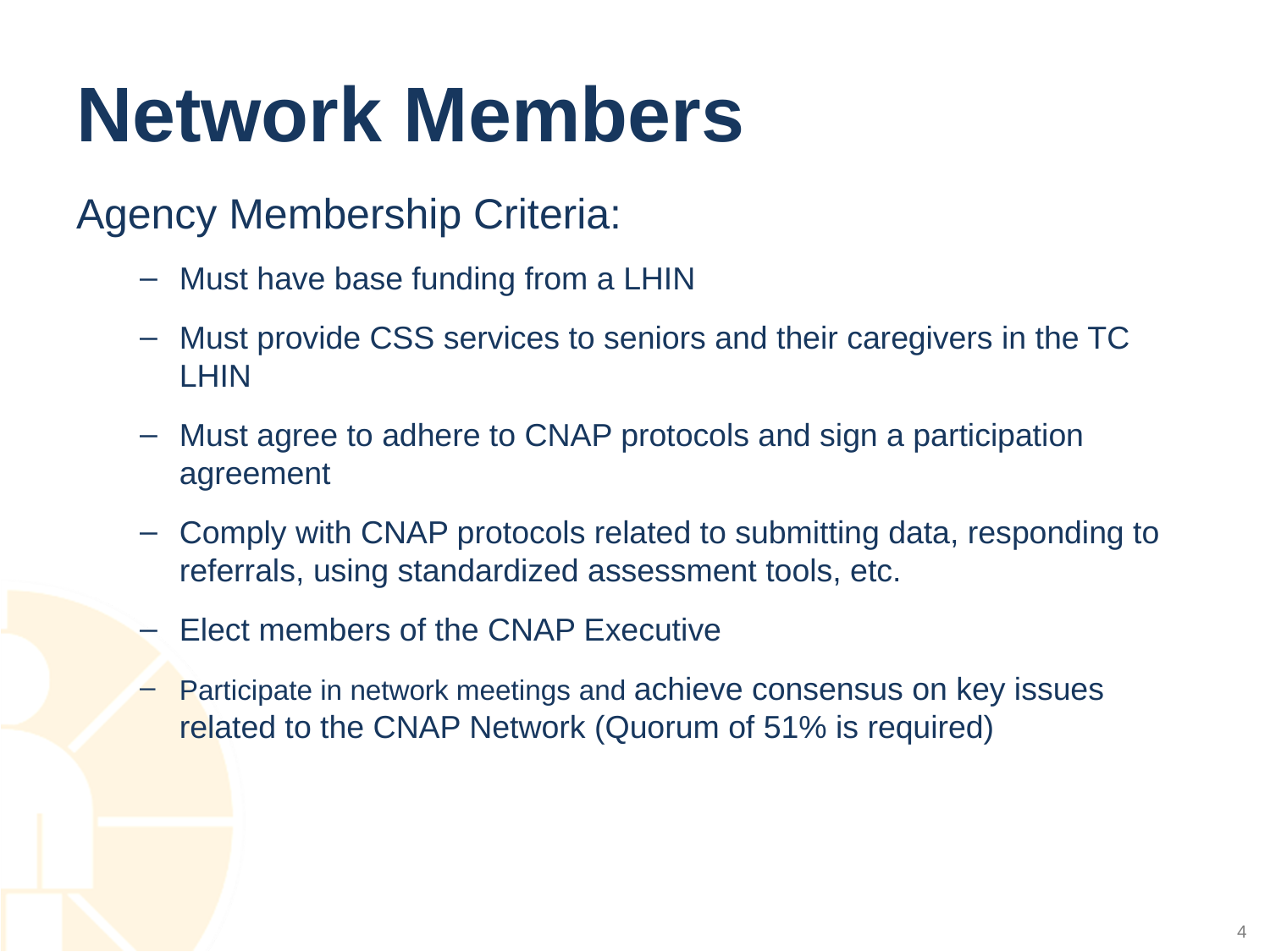

# Network Members
Agency Membership Criteria:
Must have base funding from a LHIN
Must provide CSS services to seniors and their caregivers in the TC LHIN
Must agree to adhere to CNAP protocols and sign a participation agreement
Comply with CNAP protocols related to submitting data, responding to referrals, using standardized assessment tools, etc.
Elect members of the CNAP Executive
Participate in network meetings and achieve consensus on key issues related to the CNAP Network (Quorum of 51% is required)

4